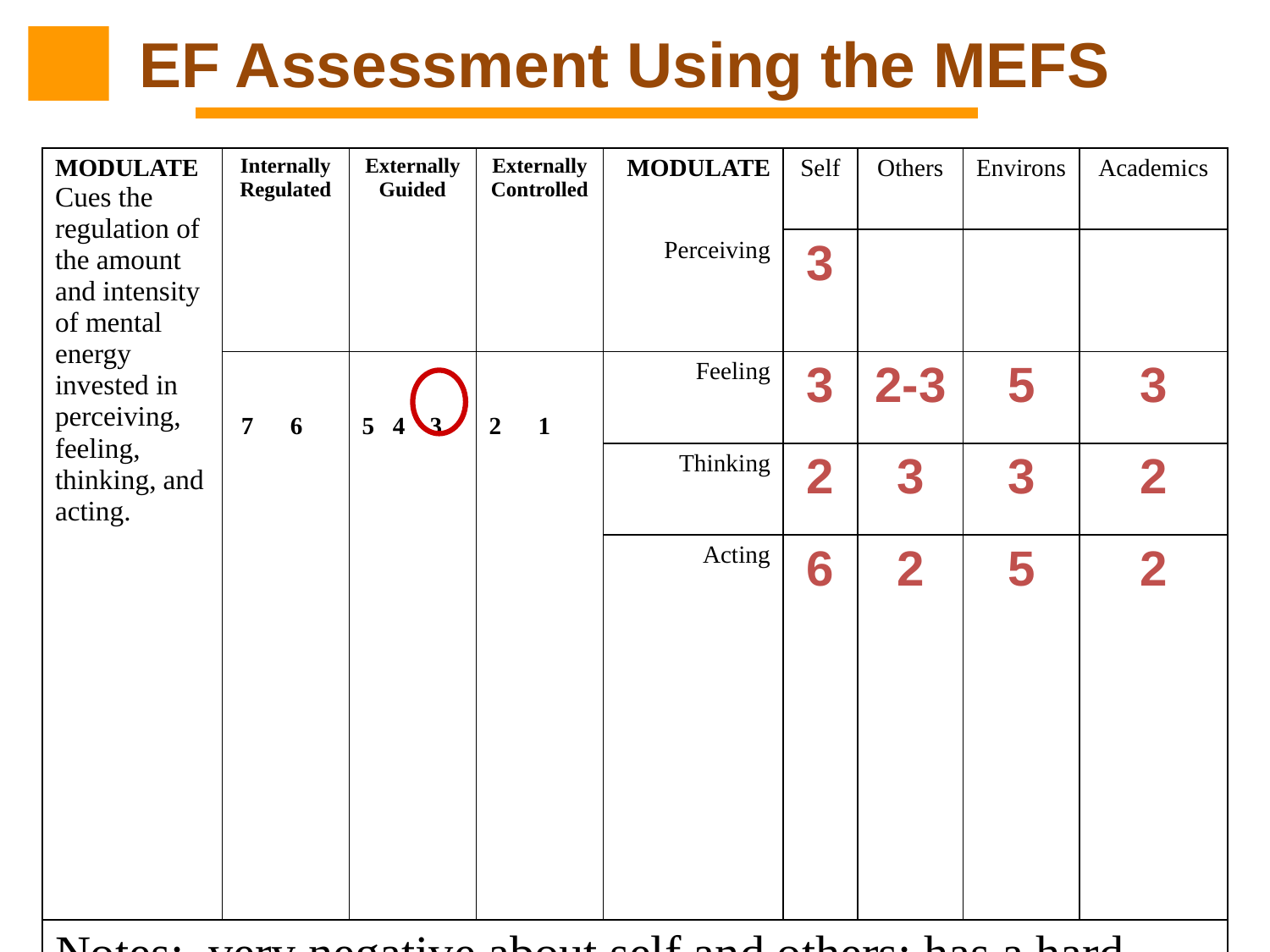

EF Assessment Using the MEFS

| MODULATE Cues the regulation of the amount and intensity of mental energy invested in perceiving, feeling, thinking, and acting. | Internally Regulated | Externally Guided | Externally Controlled | MODULATE Perceiving | Self | Others | Environs | Academics |
| --- | --- | --- | --- | --- | --- | --- | --- | --- |
|  |  |  |  |  | 3 |  |  |  |
|  | 7 6 | 5 4 3 | 2 1 | Feeling | 3 | 2-3 | 5 | 3 |
|  |  |  |  | Thinking | 2 | 3 | 3 | 2 |
|  |  |  |  | Acting | 6 | 2 | 5 | 2 |
| Notes: very negative about self and others; has a hard time returning to a calm state once agitated; finds academic work extremely frustrating; cannot modulate attitude toward schoolwork. |  |  |  |  |  |  |  |  |